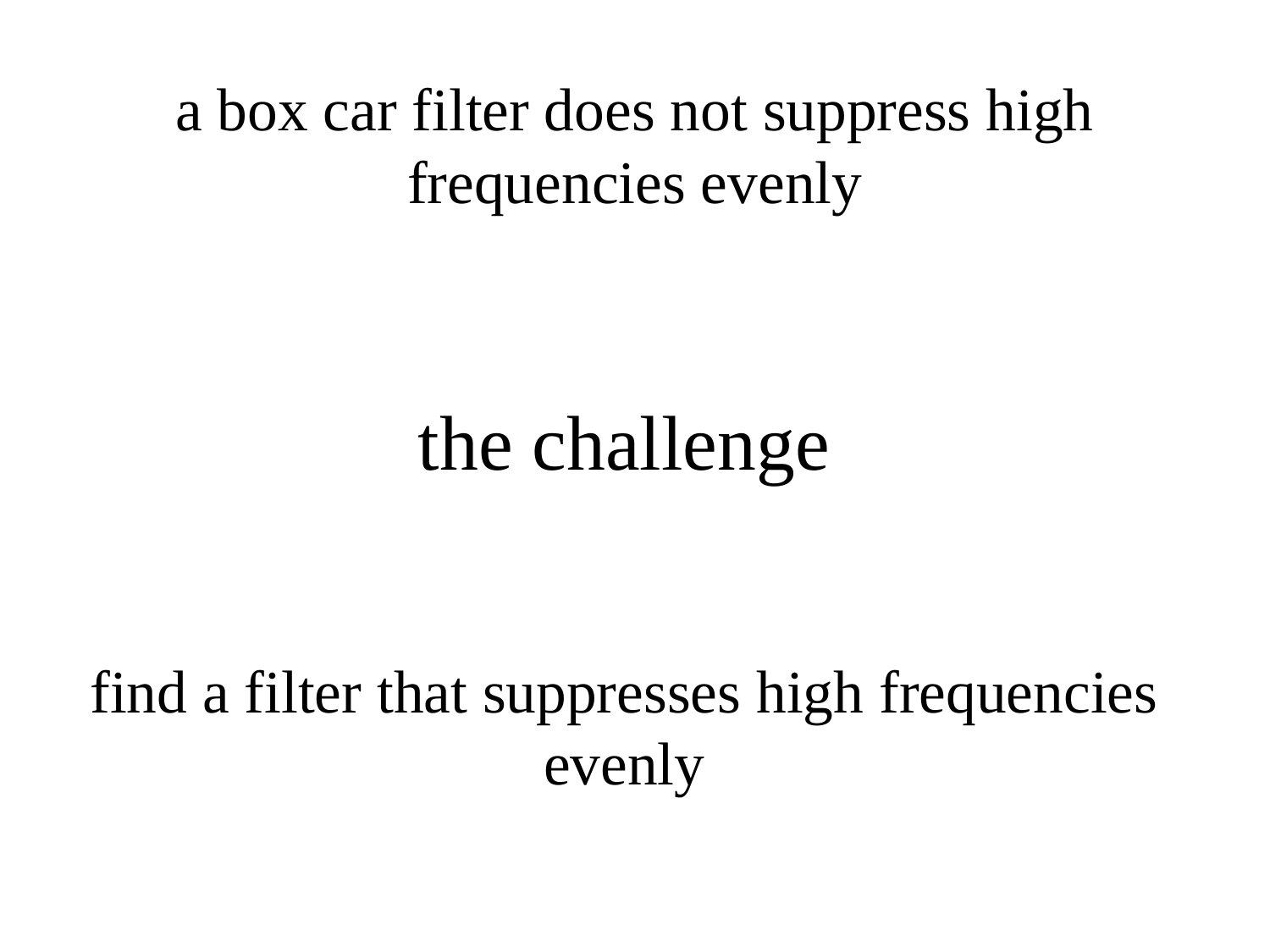

# a box car filter does not suppress high frequencies evenly
the challenge
find a filter that suppresses high frequencies evenly